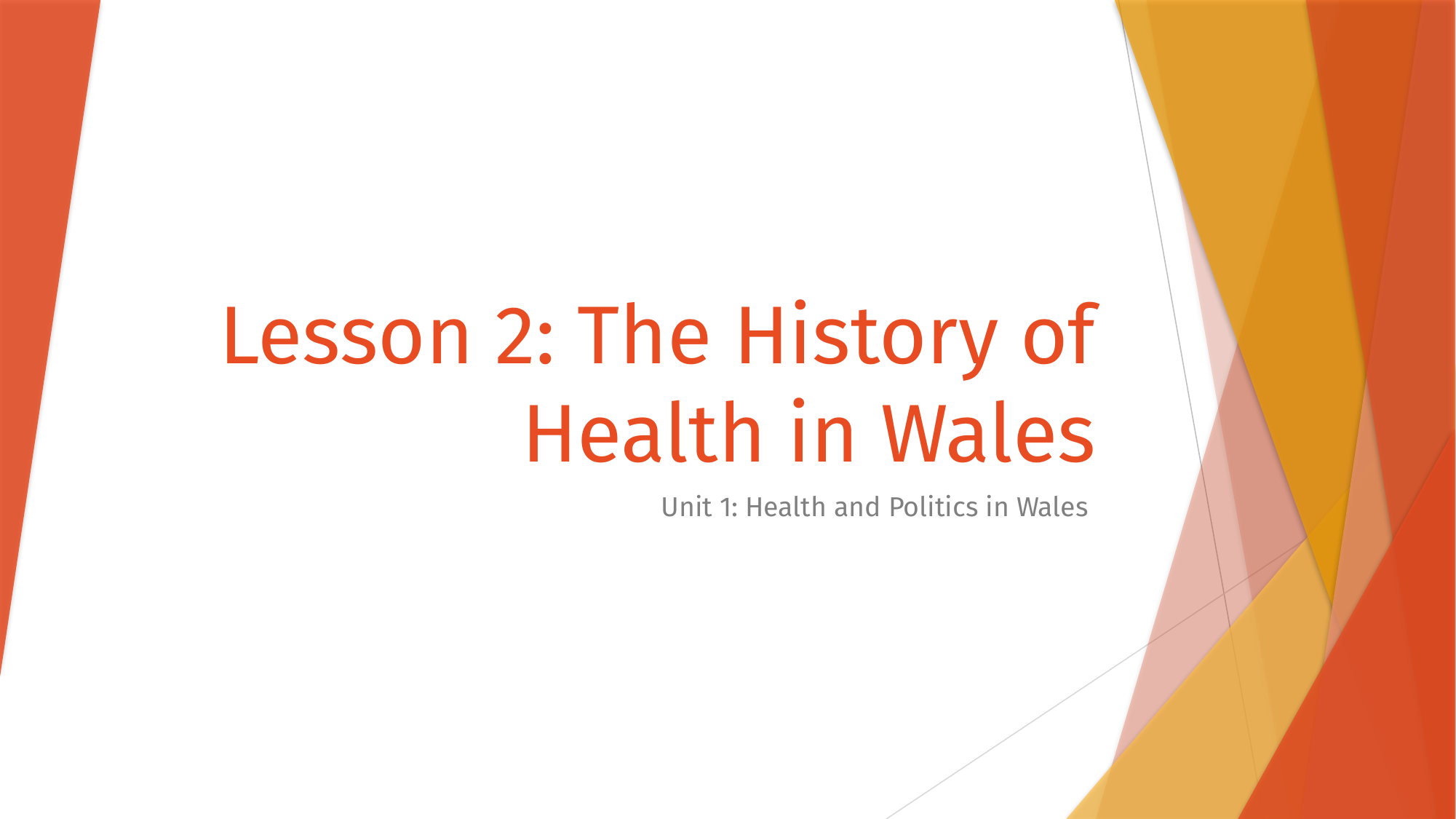

# Lesson 2: The History of Health in Wales
Unit 1: Health and Politics in Wales